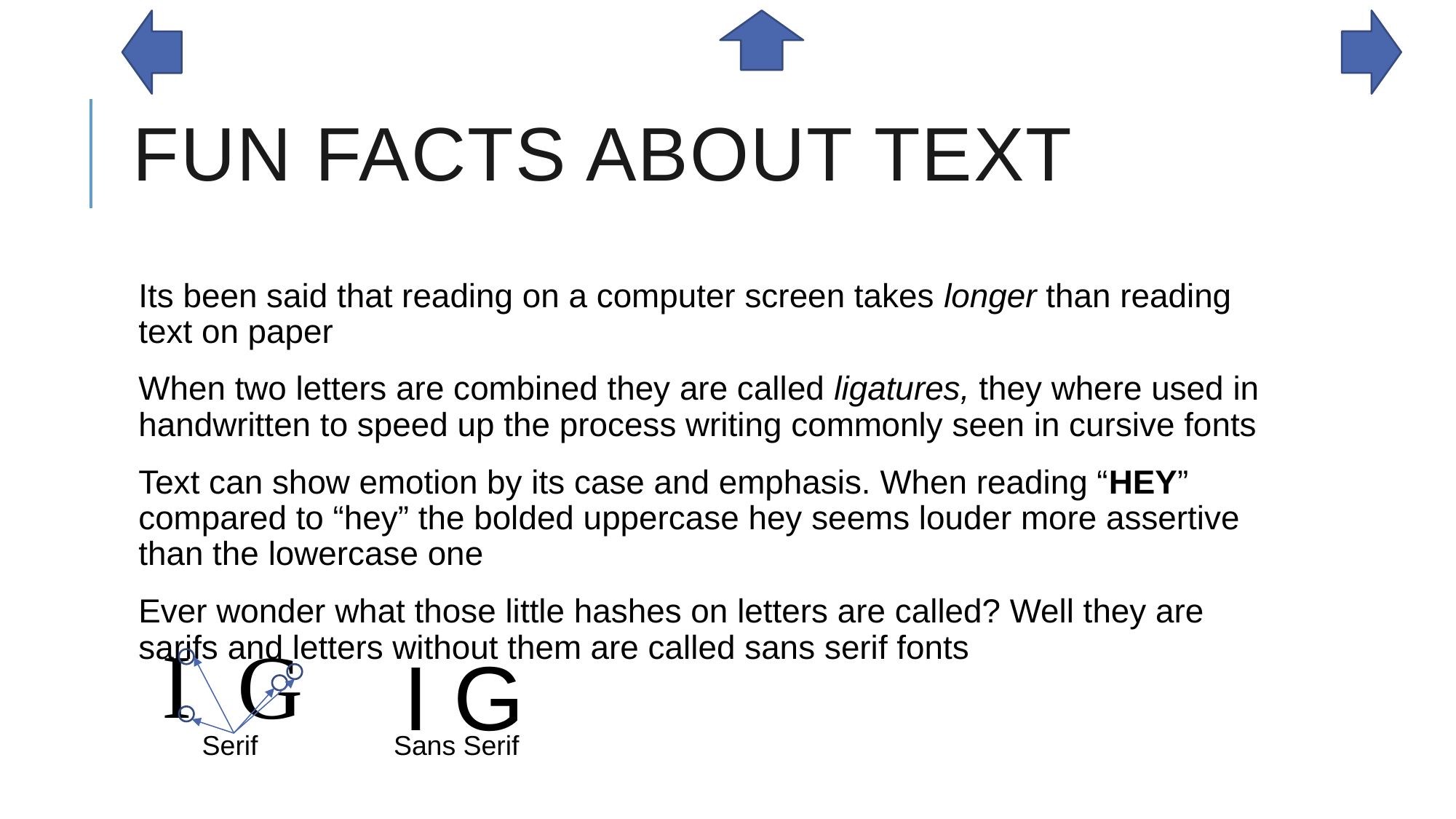

# Fun Facts about text
Its been said that reading on a computer screen takes longer than reading text on paper
When two letters are combined they are called ligatures, they where used in handwritten to speed up the process writing commonly seen in cursive fonts
Text can show emotion by its case and emphasis. When reading “HEY” compared to “hey” the bolded uppercase hey seems louder more assertive than the lowercase one
Ever wonder what those little hashes on letters are called? Well they are sarifs and letters without them are called sans serif fonts
I
G
I
G

Sans Serif
Serif